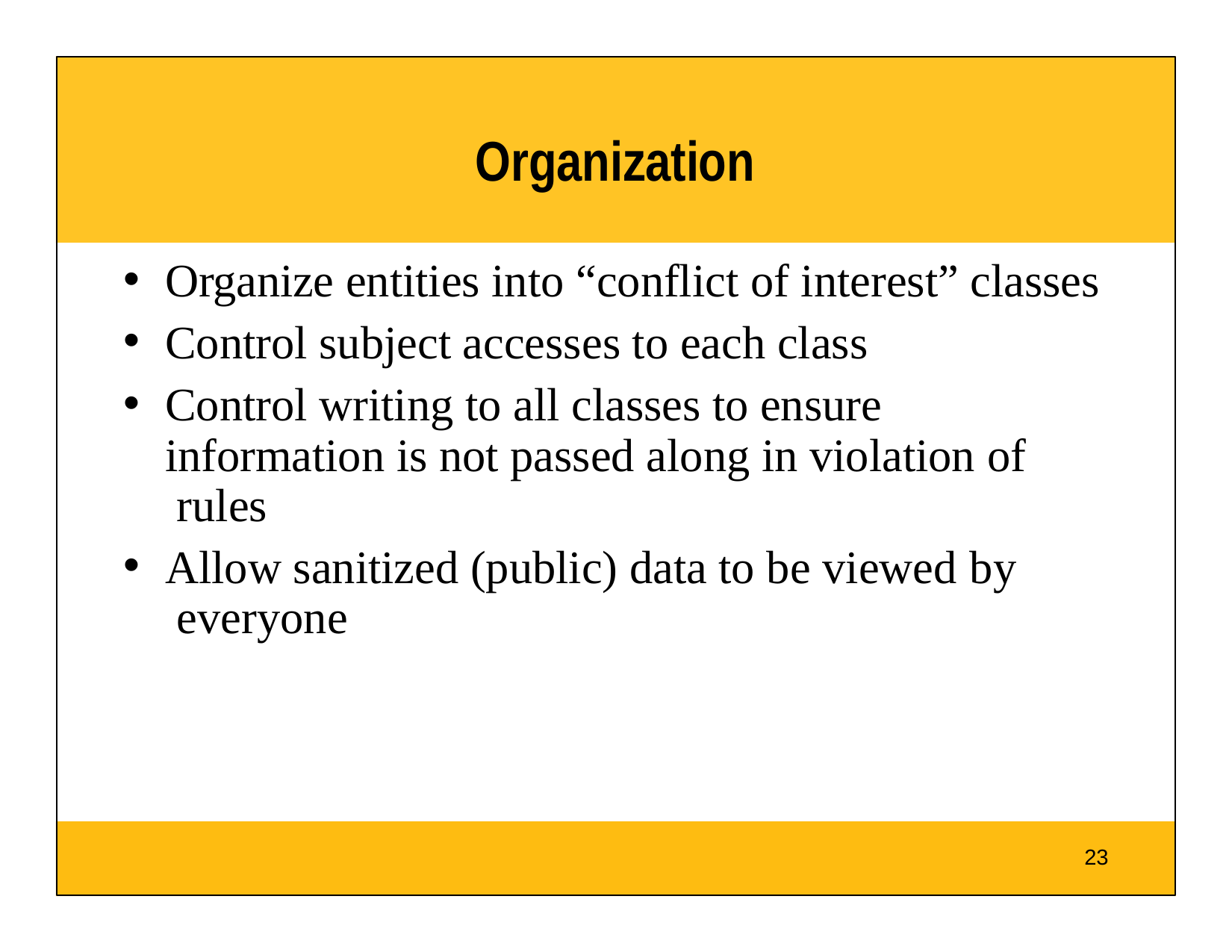

# Organization
Organize entities into “conflict of interest” classes
Control subject accesses to each class
Control writing to all classes to ensure  information is not passed along in violation of  rules
Allow sanitized (public) data to be viewed by  everyone
23